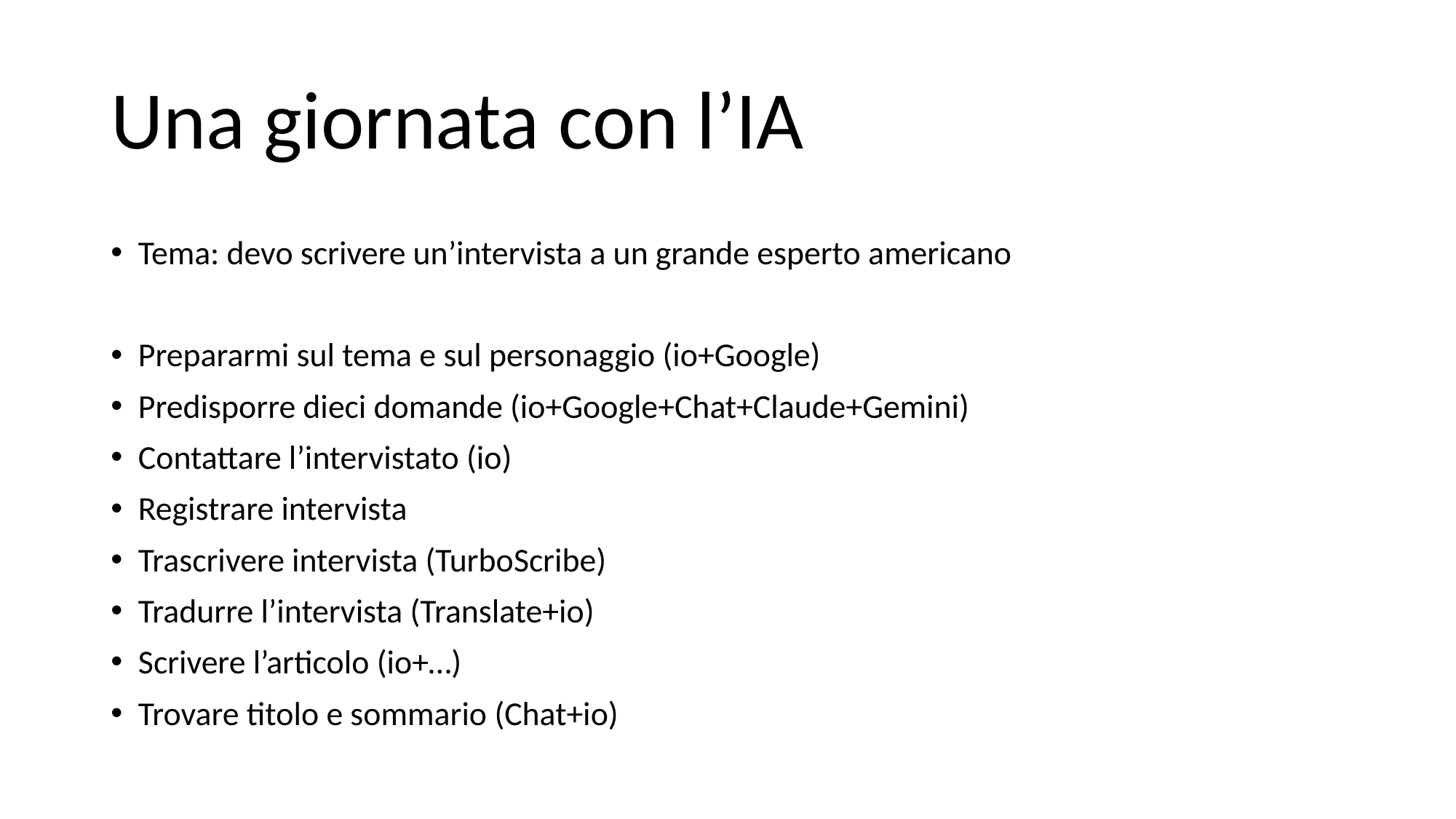

# Una giornata con l’IA
Tema: devo scrivere un’intervista a un grande esperto americano

Prepararmi sul tema e sul personaggio (io+Google)
Predisporre dieci domande (io+Google+Chat+Claude+Gemini)
Contattare l’intervistato (io)
Registrare intervista
Trascrivere intervista (TurboScribe)
Tradurre l’intervista (Translate+io)
Scrivere l’articolo (io+…)
Trovare titolo e sommario (Chat+io)